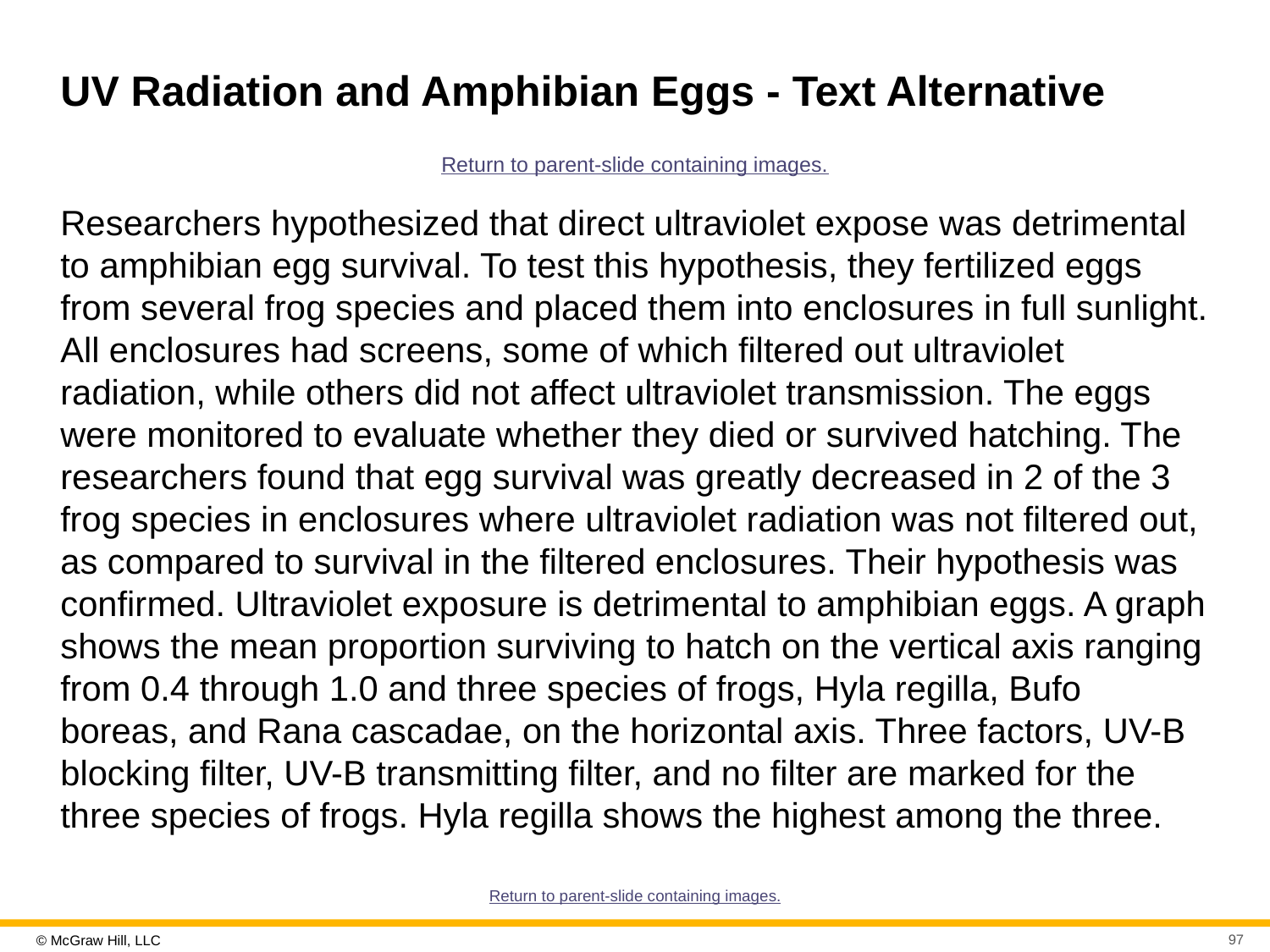

# U V Radiation and Amphibian Eggs - Text Alternative
Return to parent-slide containing images.
Researchers hypothesized that direct ultraviolet expose was detrimental to amphibian egg survival. To test this hypothesis, they fertilized eggs from several frog species and placed them into enclosures in full sunlight. All enclosures had screens, some of which filtered out ultraviolet radiation, while others did not affect ultraviolet transmission. The eggs were monitored to evaluate whether they died or survived hatching. The researchers found that egg survival was greatly decreased in 2 of the 3 frog species in enclosures where ultraviolet radiation was not filtered out, as compared to survival in the filtered enclosures. Their hypothesis was confirmed. Ultraviolet exposure is detrimental to amphibian eggs. A graph shows the mean proportion surviving to hatch on the vertical axis ranging from 0.4 through 1.0 and three species of frogs, Hyla regilla, Bufo boreas, and Rana cascadae, on the horizontal axis. Three factors, UV-B blocking filter, UV-B transmitting filter, and no filter are marked for the three species of frogs. Hyla regilla shows the highest among the three.
Return to parent-slide containing images.
97